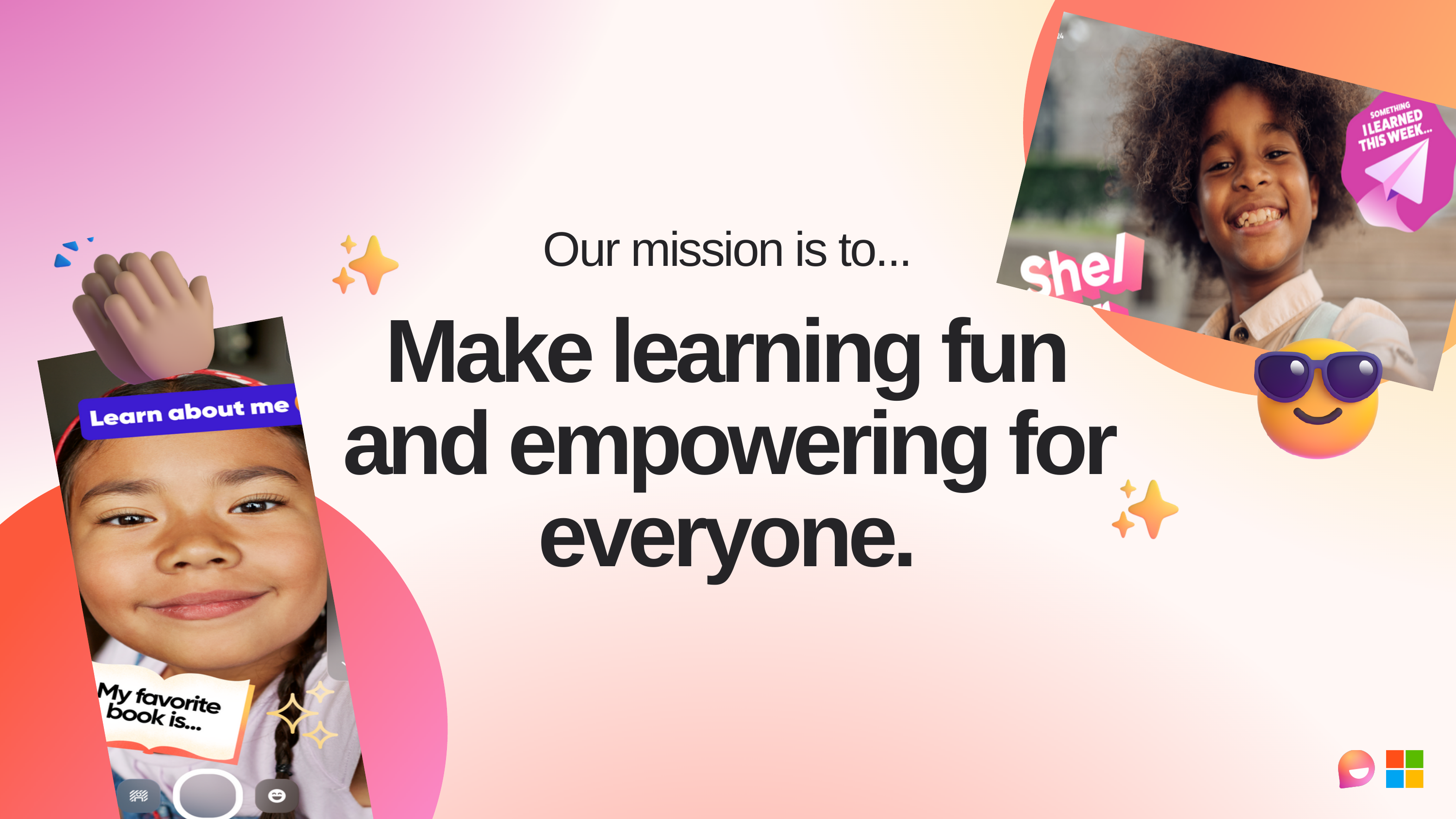

Our mission is to...

Make learning fun
and empowering for everyone.